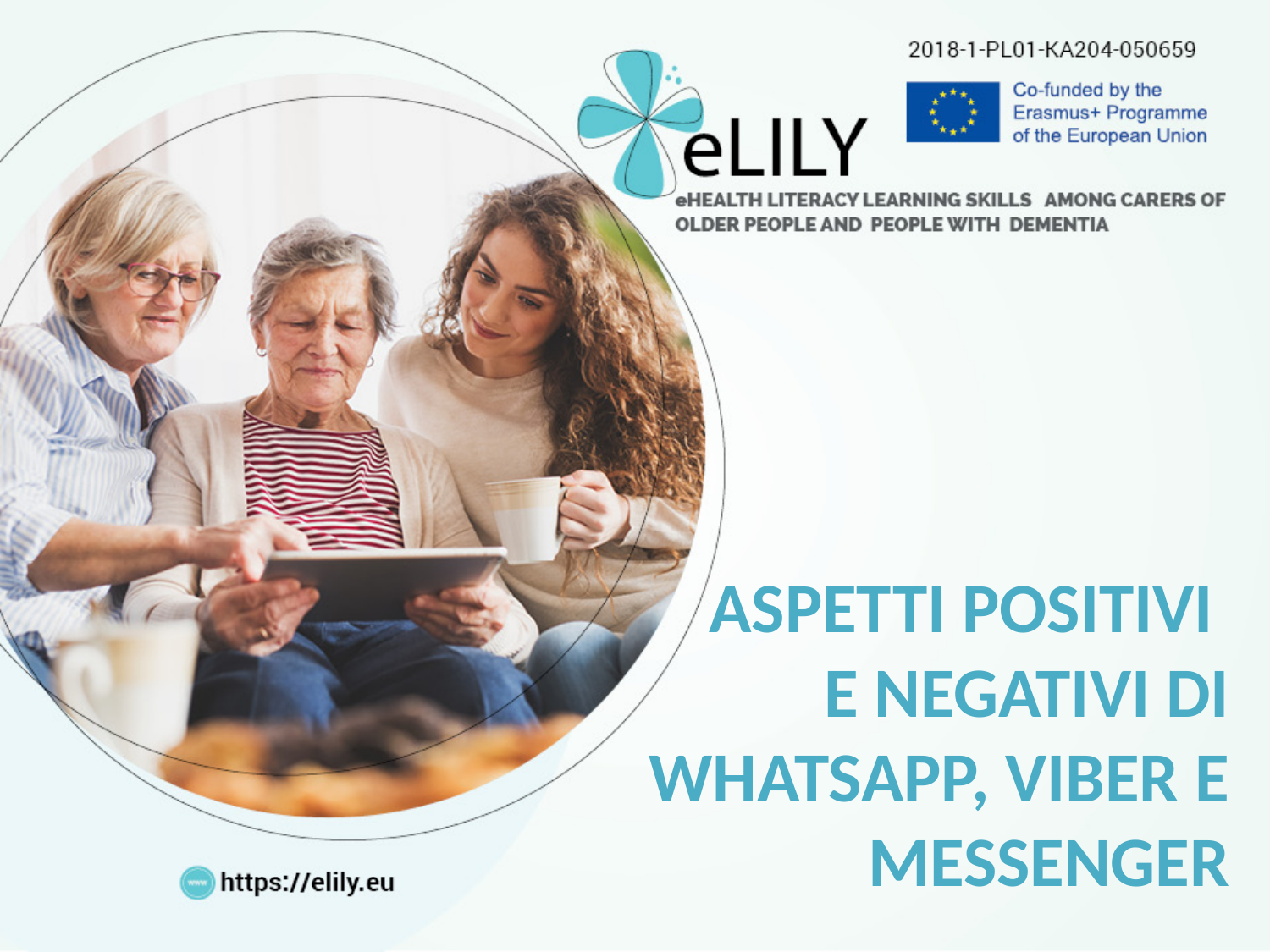

ASPETTI POSITIVI
E NEGATIVI DI WHATSAPP, VIBER E MESSENGER